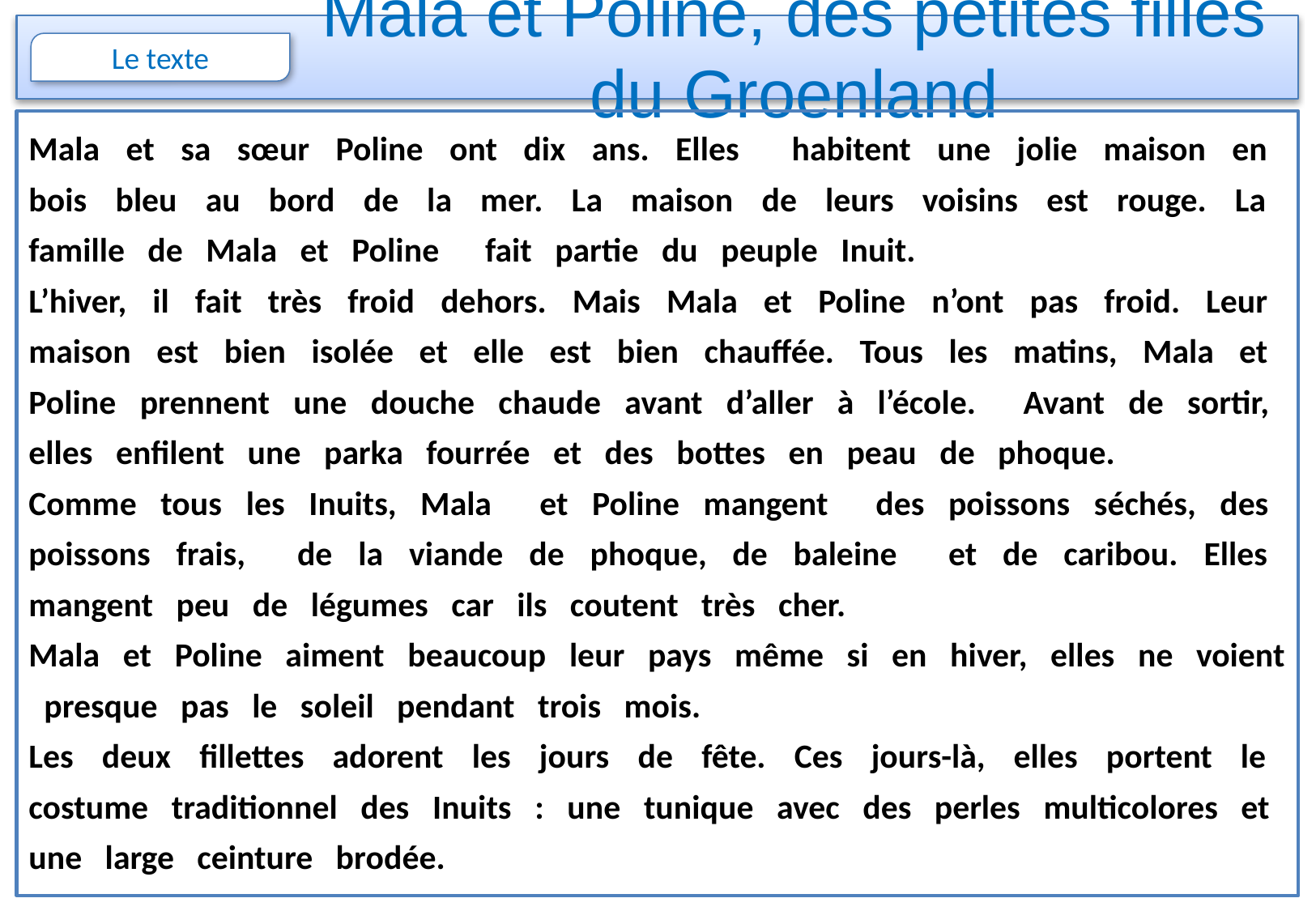

# Mala et Poline, des petites filles du Groenland
Mala   et   sa   sœur   Poline   ont   dix   ans.   Elles      habitent   une   jolie   maison   en   bois   bleu   au   bord   de   la   mer.   La   maison   de   leurs   voisins   est   rouge.   La   famille   de   Mala   et   Poline      fait   partie   du   peuple   Inuit.
L’hiver,   il   fait   très   froid   dehors.   Mais   Mala   et   Poline   n’ont   pas   froid.   Leur   maison   est   bien   isolée   et   elle   est   bien   chauffée.   Tous   les   matins,   Mala   et   Poline   prennent   une   douche   chaude   avant   d’aller   à   l’école.      Avant   de   sortir,   elles   enfilent   une   parka   fourrée   et   des   bottes   en   peau   de   phoque.
Comme   tous   les   Inuits,   Mala      et   Poline   mangent      des   poissons   séchés,   des   poissons   frais,      de   la   viande   de   phoque,   de   baleine      et   de   caribou.   Elles   mangent   peu   de   légumes   car   ils   coutent   très   cher.
Mala   et   Poline   aiment   beaucoup   leur   pays   même   si   en   hiver,   elles   ne   voient   presque   pas   le   soleil   pendant   trois   mois.
Les   deux   fillettes   adorent   les   jours   de   fête.   Ces   jours-là,   elles   portent   le   costume   traditionnel   des   Inuits   :   une   tunique   avec   des   perles   multicolores   et   une   large   ceinture   brodée.